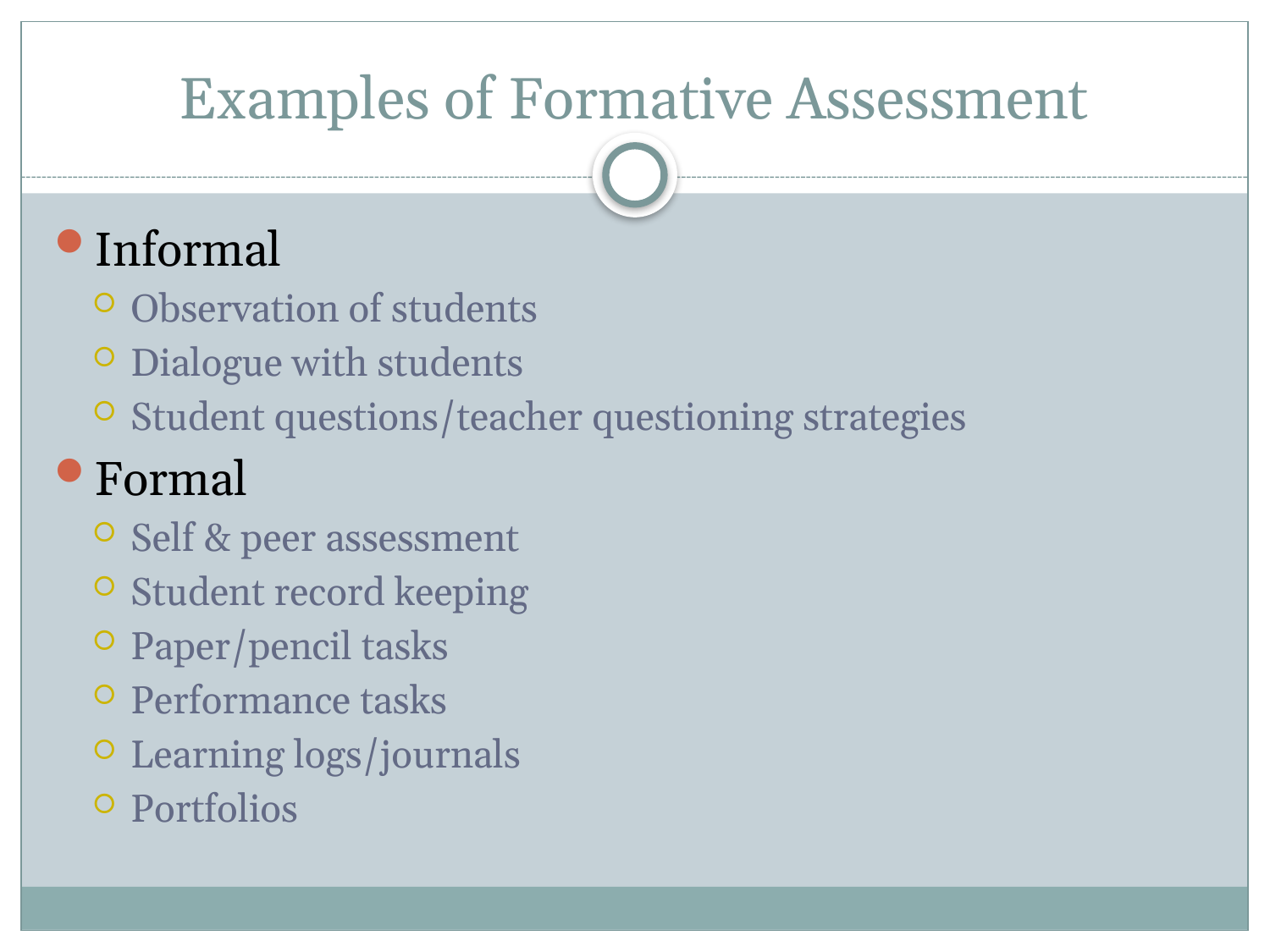

# Examples of Formative Assessment
Informal
Observation of students
Dialogue with students
Student questions/teacher questioning strategies
Formal
Self & peer assessment
Student record keeping
Paper/pencil tasks
Performance tasks
Learning logs/journals
Portfolios